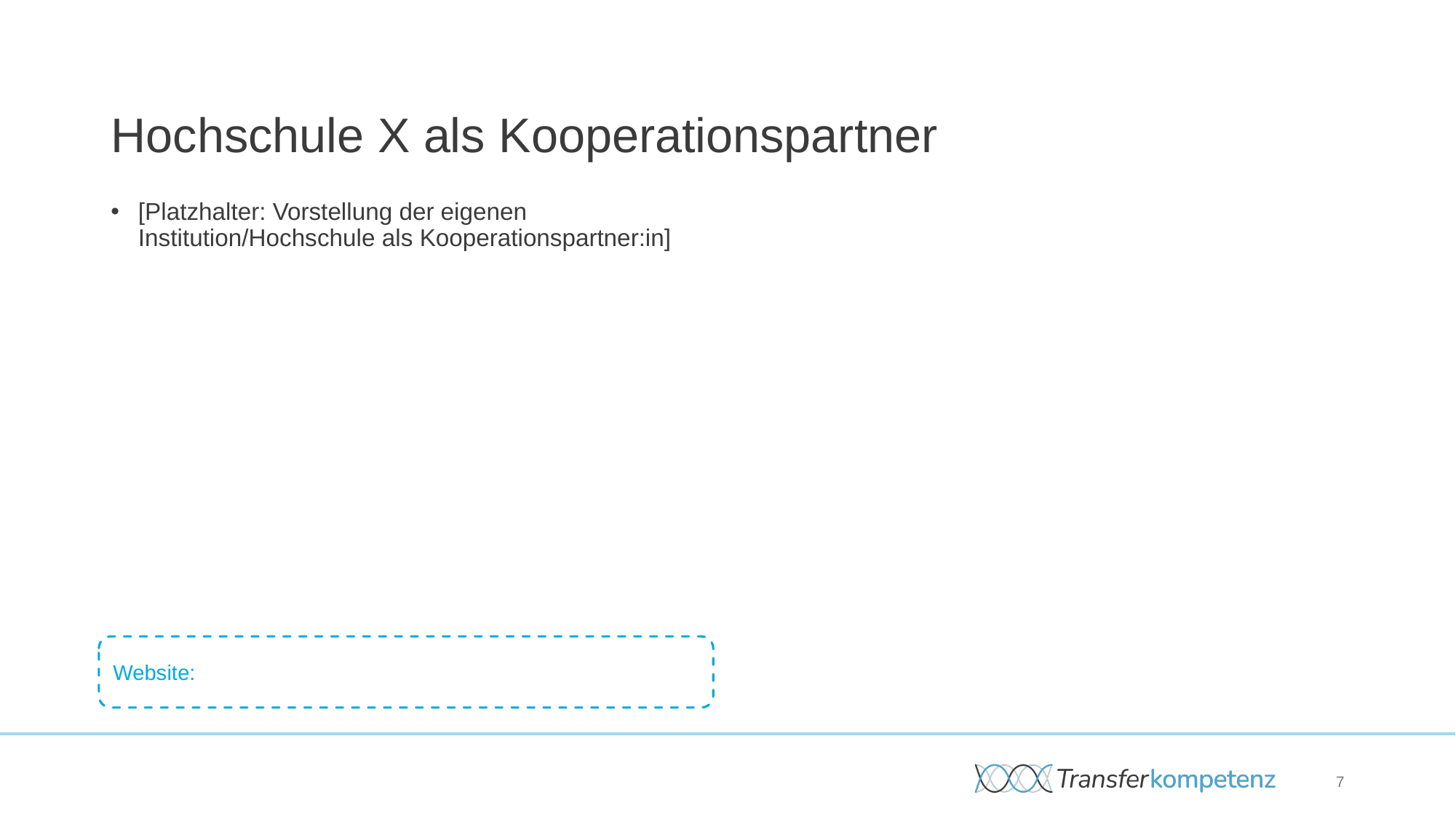

# Hochschule X als Kooperationspartner
[Platzhalter: Vorstellung der eigenen Institution/Hochschule als Kooperationspartner:in]

Website:
7